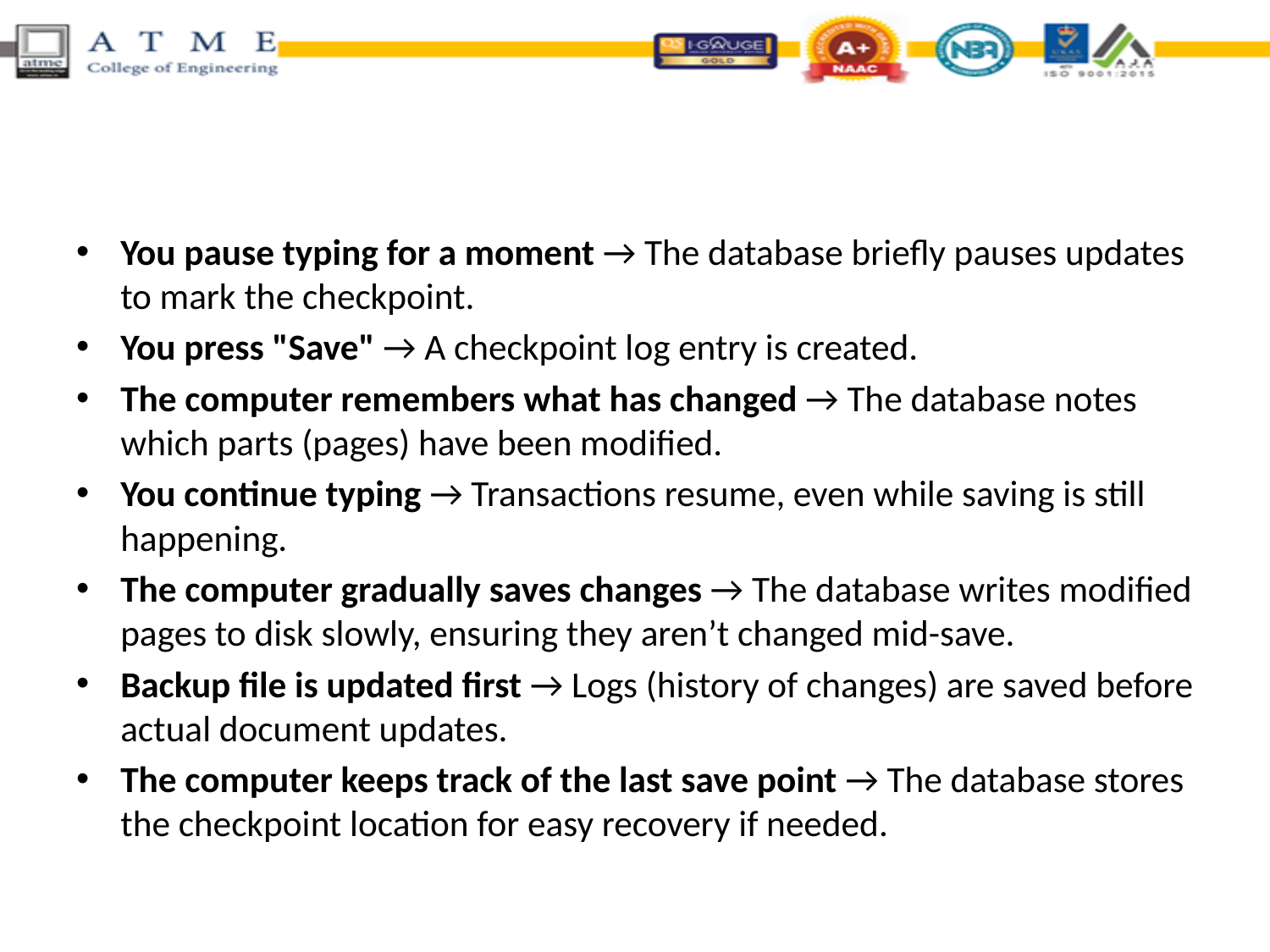

#
You pause typing for a moment → The database briefly pauses updates to mark the checkpoint.
You press "Save" → A checkpoint log entry is created.
The computer remembers what has changed → The database notes which parts (pages) have been modified.
You continue typing → Transactions resume, even while saving is still happening.
The computer gradually saves changes → The database writes modified pages to disk slowly, ensuring they aren’t changed mid-save.
Backup file is updated first → Logs (history of changes) are saved before actual document updates.
The computer keeps track of the last save point → The database stores the checkpoint location for easy recovery if needed.